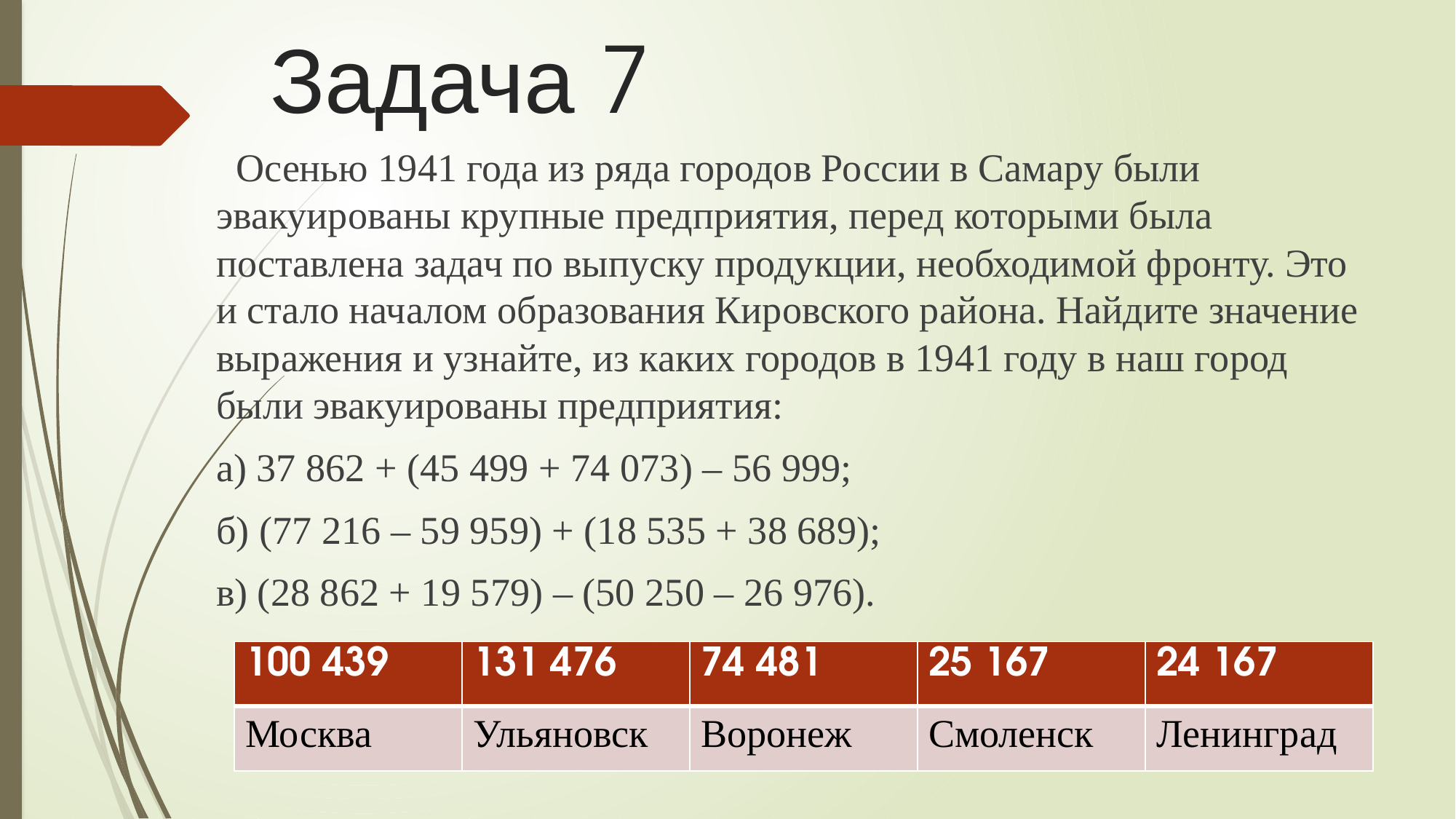

# Задача 7
  Осенью 1941 года из ряда городов России в Самару были эвакуированы крупные предприятия, перед которыми была поставлена задач по выпуску продукции, необходимой фронту. Это и стало началом образования Кировского района. Найдите значение выражения и узнайте, из каких городов в 1941 году в наш город были эвакуированы предприятия:
а) 37 862 + (45 499 + 74 073) – 56 999;
б) (77 216 – 59 959) + (18 535 + 38 689);
в) (28 862 + 19 579) – (50 250 – 26 976).

| 100 439 | 131 476 | 74 481 | 25 167 | 24 167 |
| --- | --- | --- | --- | --- |
| Москва | Ульяновск | Воронеж | Смоленск | Ленинград |